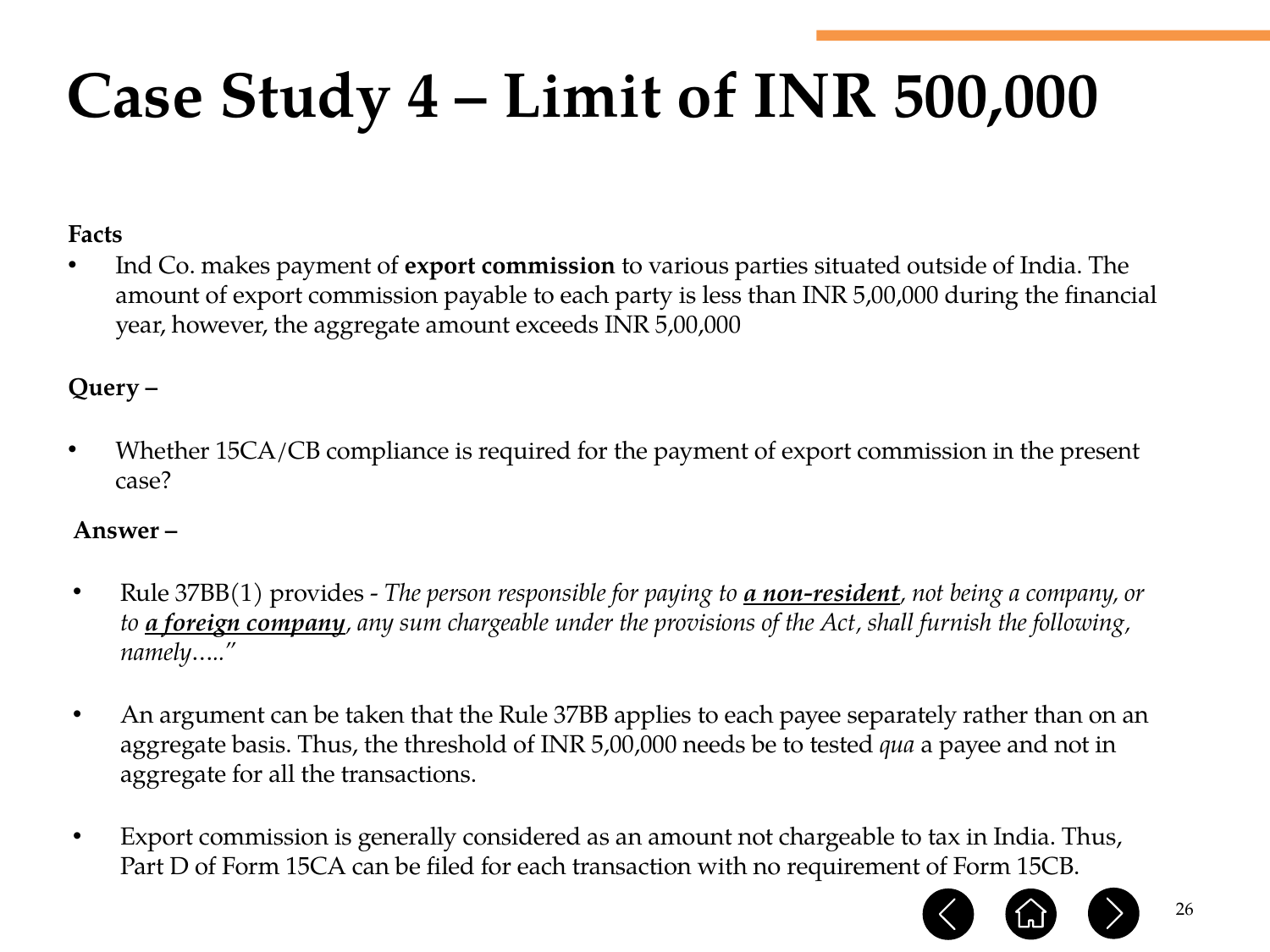

Case Study 4 – Limit of INR 500,000

Facts
Ind Co. makes payment of export commission to various parties situated outside of India. The amount of export commission payable to each party is less than INR 5,00,000 during the financial year, however, the aggregate amount exceeds INR 5,00,000

Query –

Whether 15CA/CB compliance is required for the payment of export commission in the present case?

Answer –

Rule 37BB(1) provides - The person responsible for paying to a non-resident, not being a company, or to a foreign company, any sum chargeable under the provisions of the Act, shall furnish the following, namely…..”

An argument can be taken that the Rule 37BB applies to each payee separately rather than on an aggregate basis. Thus, the threshold of INR 5,00,000 needs be to tested qua a payee and not in aggregate for all the transactions.

Export commission is generally considered as an amount not chargeable to tax in India. Thus, Part D of Form 15CA can be filed for each transaction with no requirement of Form 15CB.
26